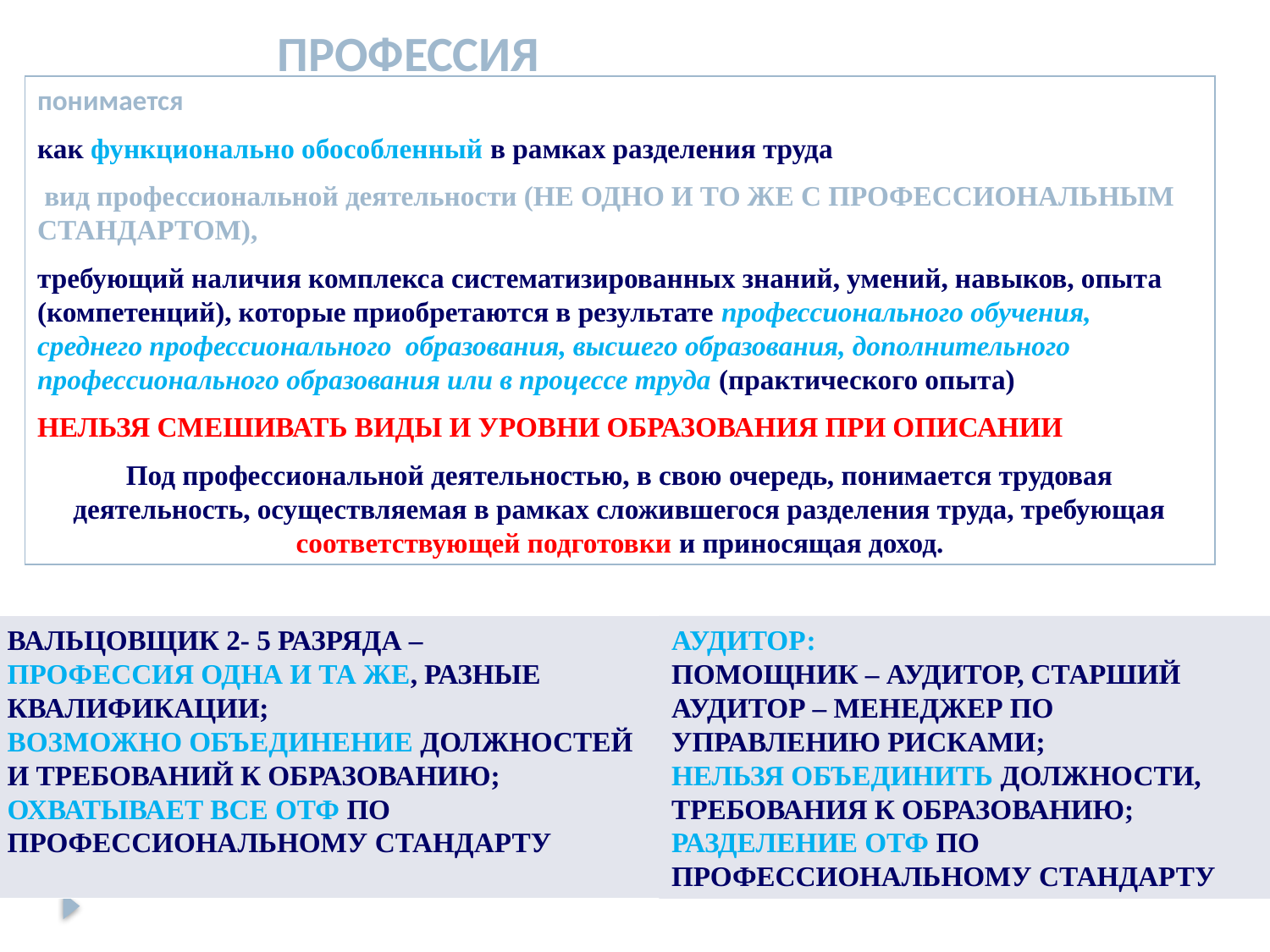

ПРОФЕССИЯ
понимается
как функционально обособленный в рамках разделения труда
 вид профессиональной деятельности (НЕ ОДНО И ТО ЖЕ С ПРОФЕССИОНАЛЬНЫМ СТАНДАРТОМ),
требующий наличия комплекса систематизированных знаний, умений, навыков, опыта (компетенций), которые приобретаются в результате профессионального обучения, среднего профессионального  образования, высшего образования, дополнительного профессионального образования или в процессе труда (практического опыта)
НЕЛЬЗЯ СМЕШИВАТЬ ВИДЫ И УРОВНИ ОБРАЗОВАНИЯ ПРИ ОПИСАНИИ
Под профессиональной деятельностью, в свою очередь, понимается трудовая деятельность, осуществляемая в рамках сложившегося разделения труда, требующая соответствующей подготовки и приносящая доход.
ВАЛЬЦОВЩИК 2- 5 РАЗРЯДА –
ПРОФЕССИЯ ОДНА И ТА ЖЕ, РАЗНЫЕ КВАЛИФИКАЦИИ;
ВОЗМОЖНО ОБЪЕДИНЕНИЕ ДОЛЖНОСТЕЙ И ТРЕБОВАНИЙ К ОБРАЗОВАНИЮ; ОХВАТЫВАЕТ ВСЕ ОТФ ПО ПРОФЕССИОНАЛЬНОМУ СТАНДАРТУ

АУДИТОР:
ПОМОЩНИК – АУДИТОР, СТАРШИЙ АУДИТОР – МЕНЕДЖЕР ПО УПРАВЛЕНИЮ РИСКАМИ;
НЕЛЬЗЯ ОБЪЕДИНИТЬ ДОЛЖНОСТИ, ТРЕБОВАНИЯ К ОБРАЗОВАНИЮ; РАЗДЕЛЕНИЕ ОТФ ПО ПРОФЕССИОНАЛЬНОМУ СТАНДАРТУ